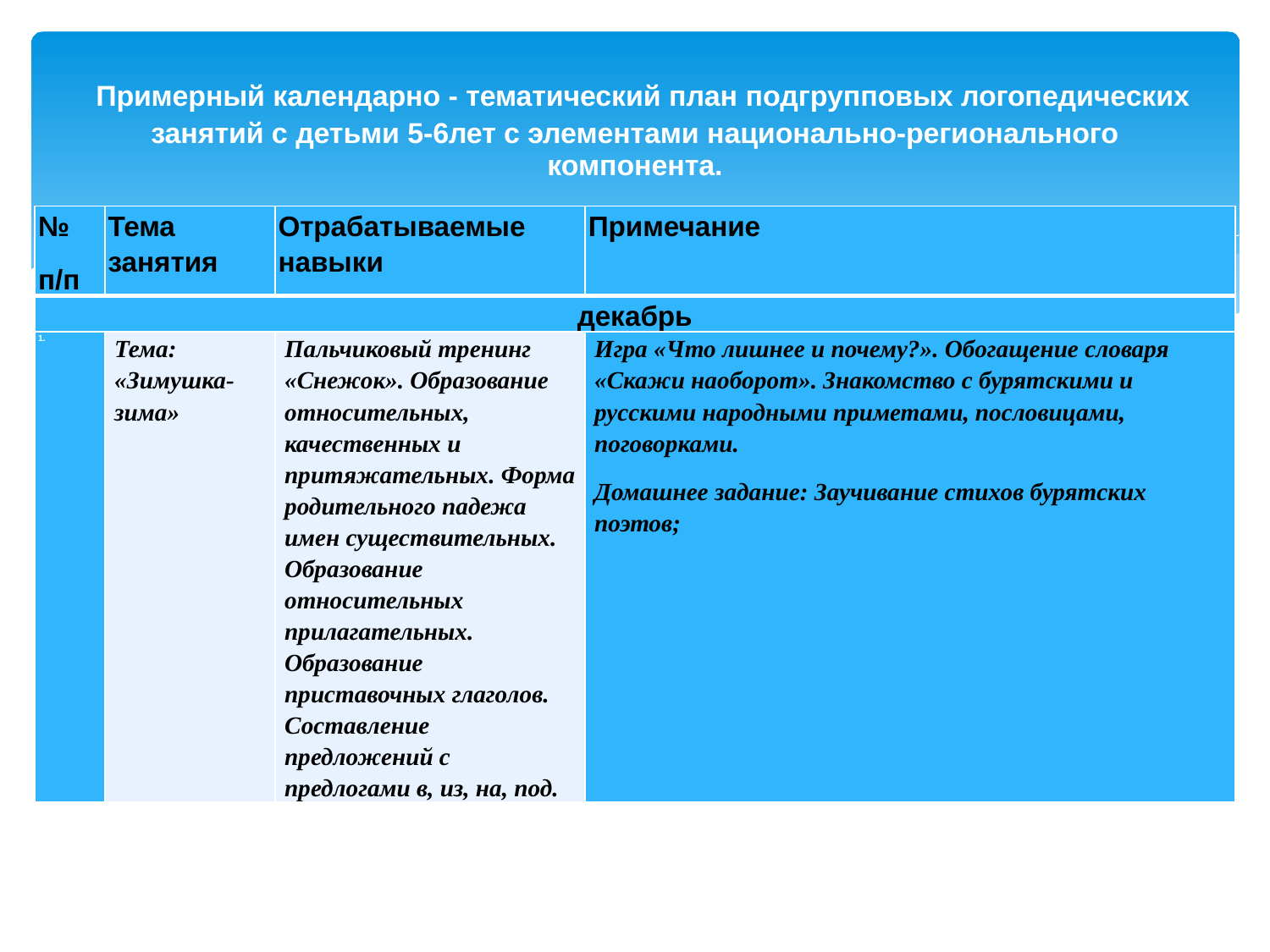

# Примерный календарно - тематический план подгрупповых логопедических занятий с детьми 5-6лет с элементами национально-регионального компонента.
| № п/п | Тема занятия | Отрабатываемые навыки | Примечание |
| --- | --- | --- | --- |
| декабрь |  |  |  |
| 1. | Тема: «Зимушка-зима» | Пальчиковый тренинг «Снежок». Образование относительных, качественных и притяжательных. Форма родительного падежа имен существительных. Образование относительных прилагательных. Образование приставочных глаголов. Составление предложений с предлогами в, из, на, под. | Игра «Что лишнее и почему?». Обогащение словаря «Скажи наоборот». Знакомство с бурятскими и русскими народными приметами, пословицами, поговорками. Домашнее задание: Заучивание стихов бурятских поэтов; |